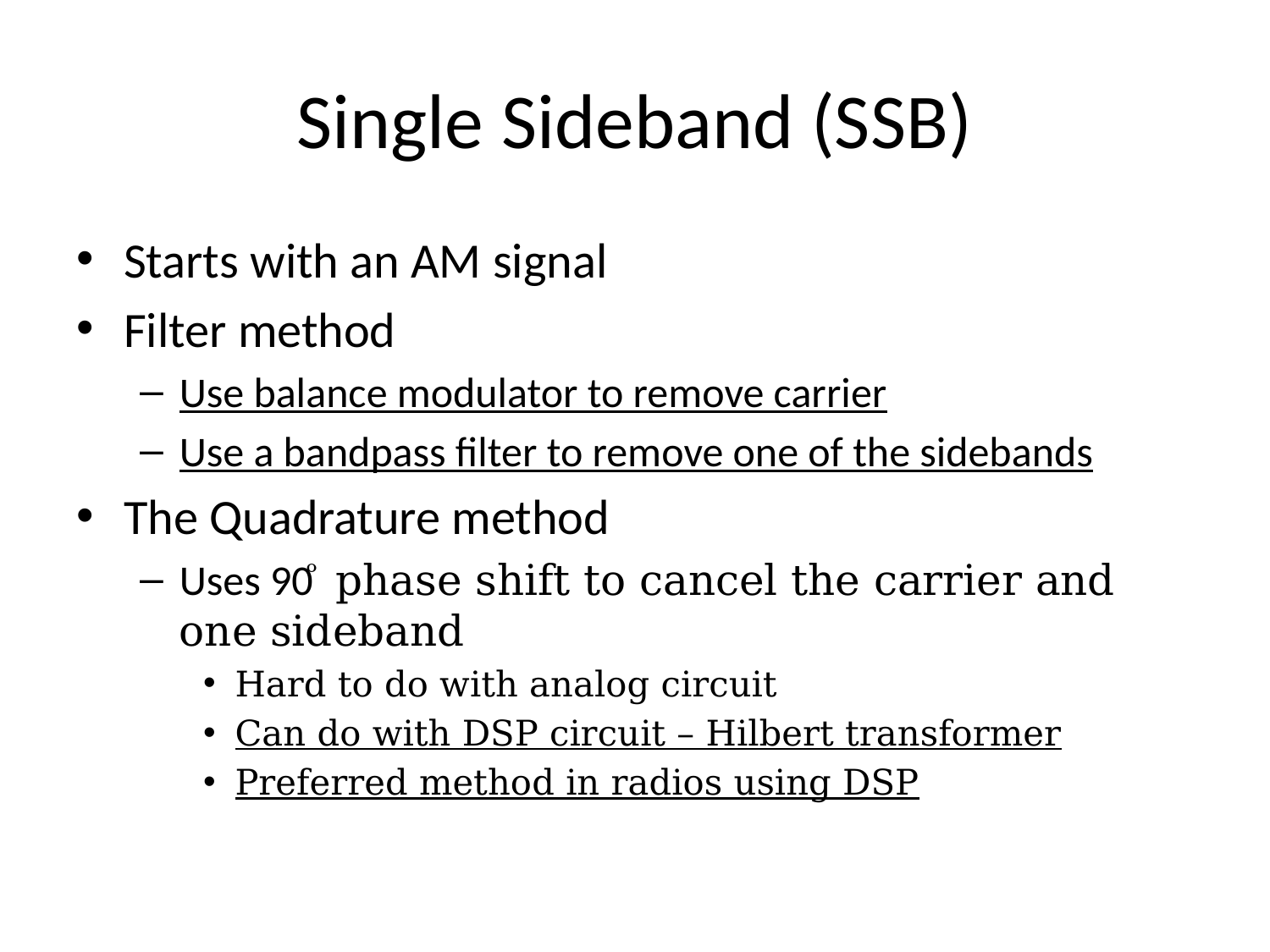

# Single Sideband (SSB)
Starts with an AM signal
Filter method
Use balance modulator to remove carrier
Use a bandpass filter to remove one of the sidebands
The Quadrature method
Uses 90 ͦ phase shift to cancel the carrier and one sideband
Hard to do with analog circuit
Can do with DSP circuit – Hilbert transformer
Preferred method in radios using DSP